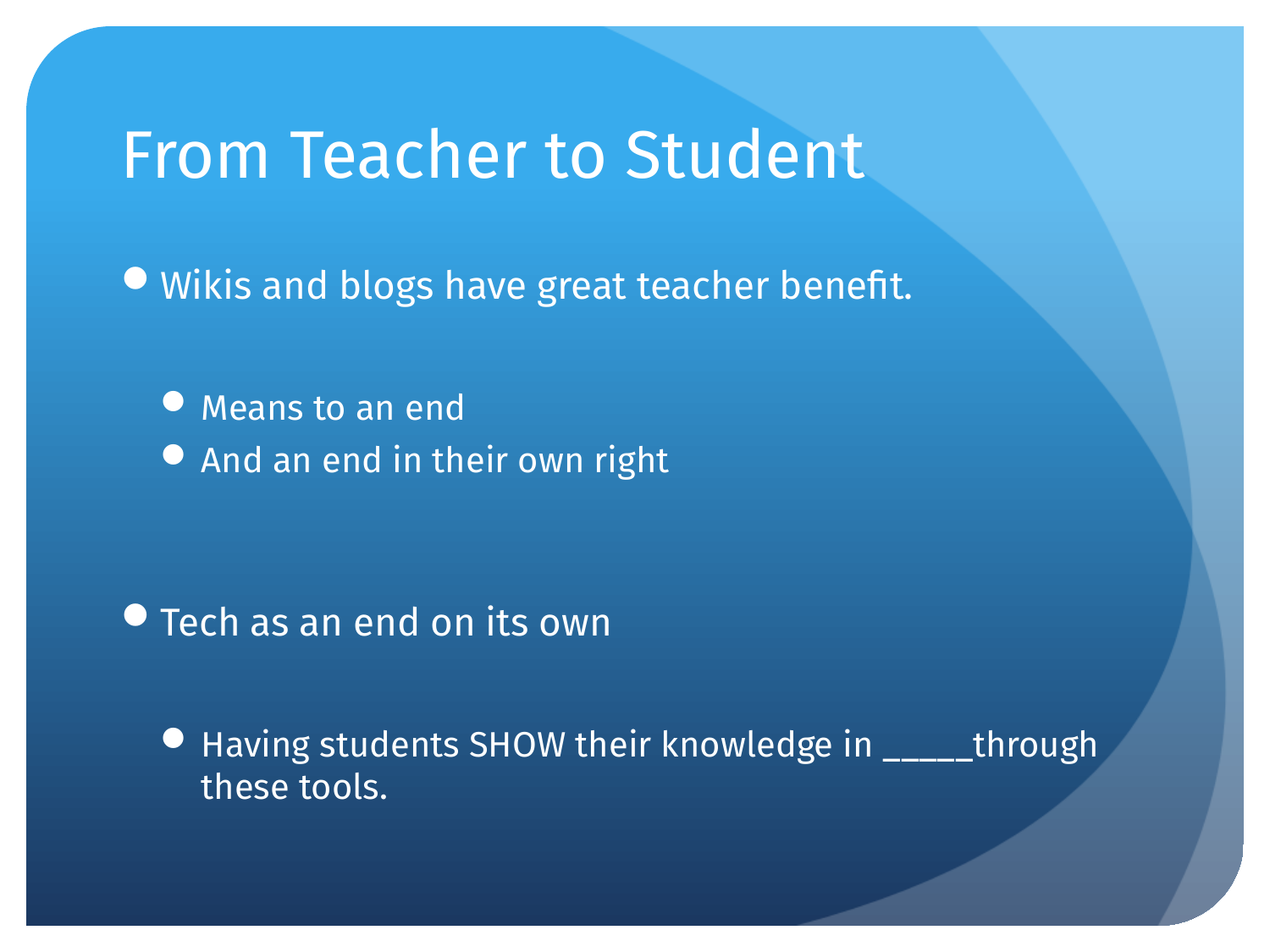

# From Teacher to Student
Wikis and blogs have great teacher benefit.

Means to an end
And an end in their own right

Tech as an end on its own

Having students SHOW their knowledge in _____through these tools.